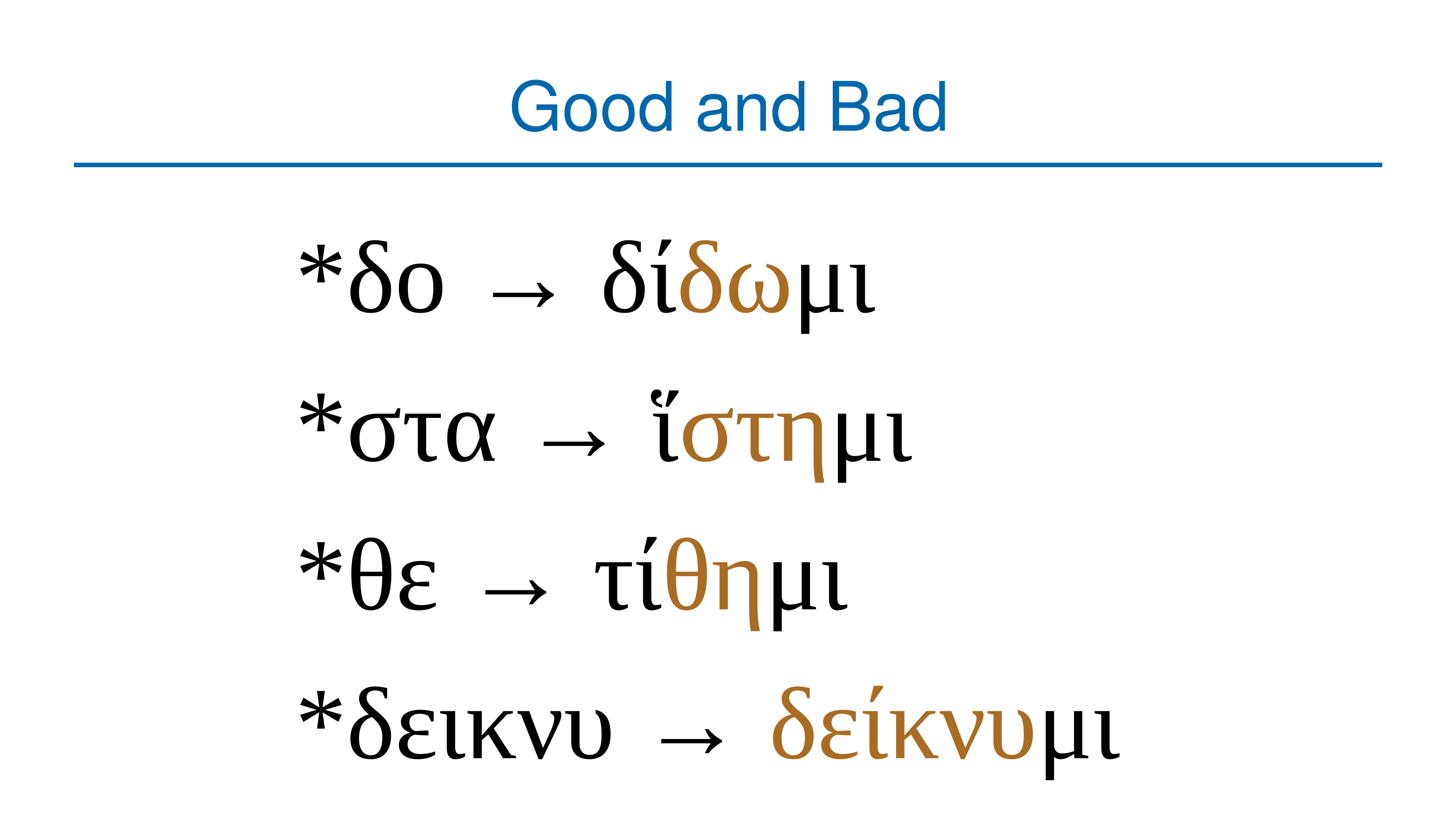

# Good and Bad
*δο → δίδωμι
*στα → ἵστημι
*θε → τίθημι
*δεικνυ → δείκνυμι